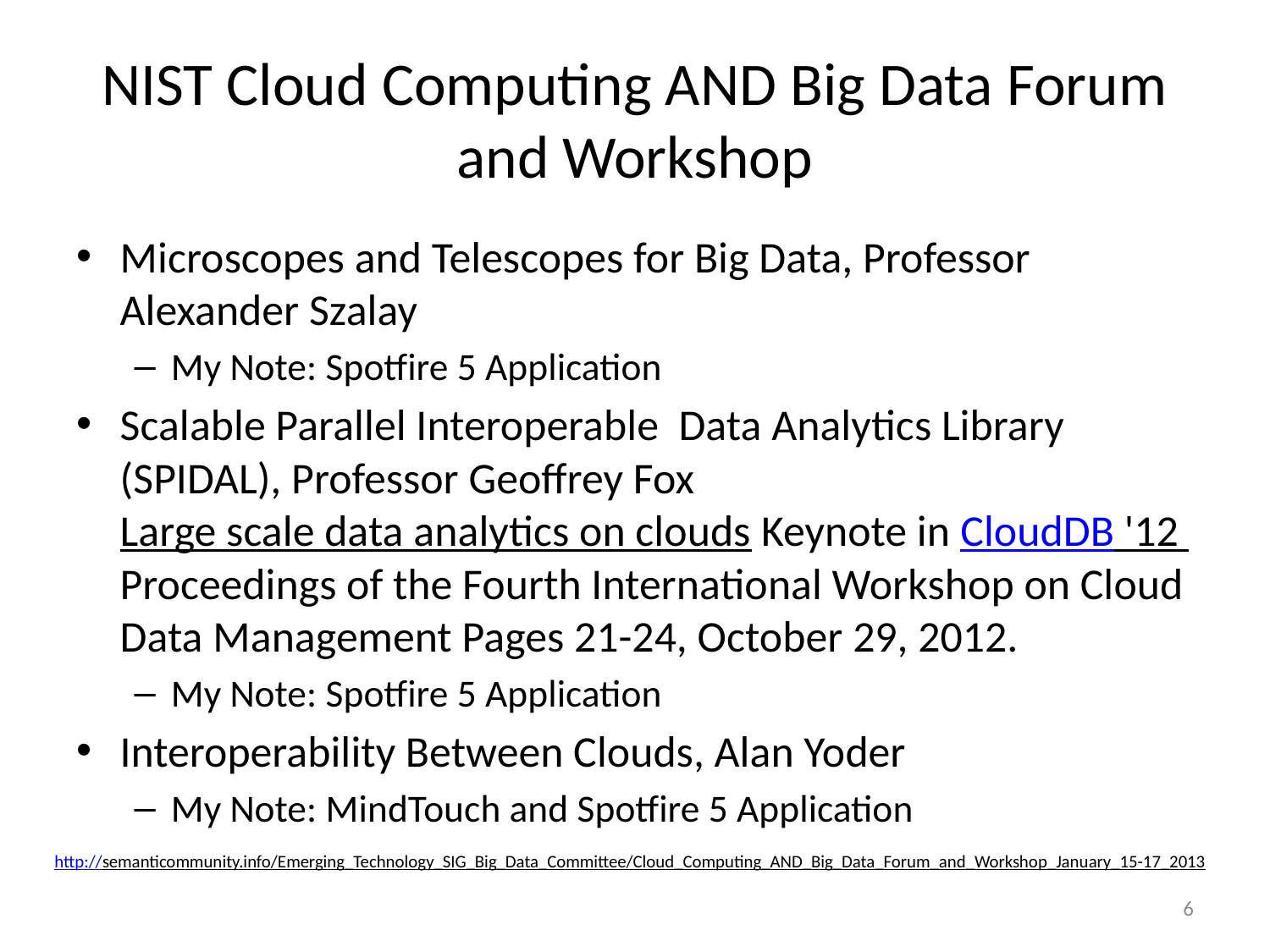

# NIST Cloud Computing AND Big Data Forum and Workshop
Microscopes and Telescopes for Big Data, Professor Alexander Szalay
My Note: Spotfire 5 Application
Scalable Parallel Interoperable  Data Analytics Library (SPIDAL), Professor Geoffrey Fox Large scale data analytics on clouds Keynote in CloudDB '12 Proceedings of the Fourth International Workshop on Cloud Data Management Pages 21-24, October 29, 2012.
My Note: Spotfire 5 Application
Interoperability Between Clouds, Alan Yoder
My Note: MindTouch and Spotfire 5 Application
http://semanticommunity.info/Emerging_Technology_SIG_Big_Data_Committee/Cloud_Computing_AND_Big_Data_Forum_and_Workshop_January_15-17_2013
6